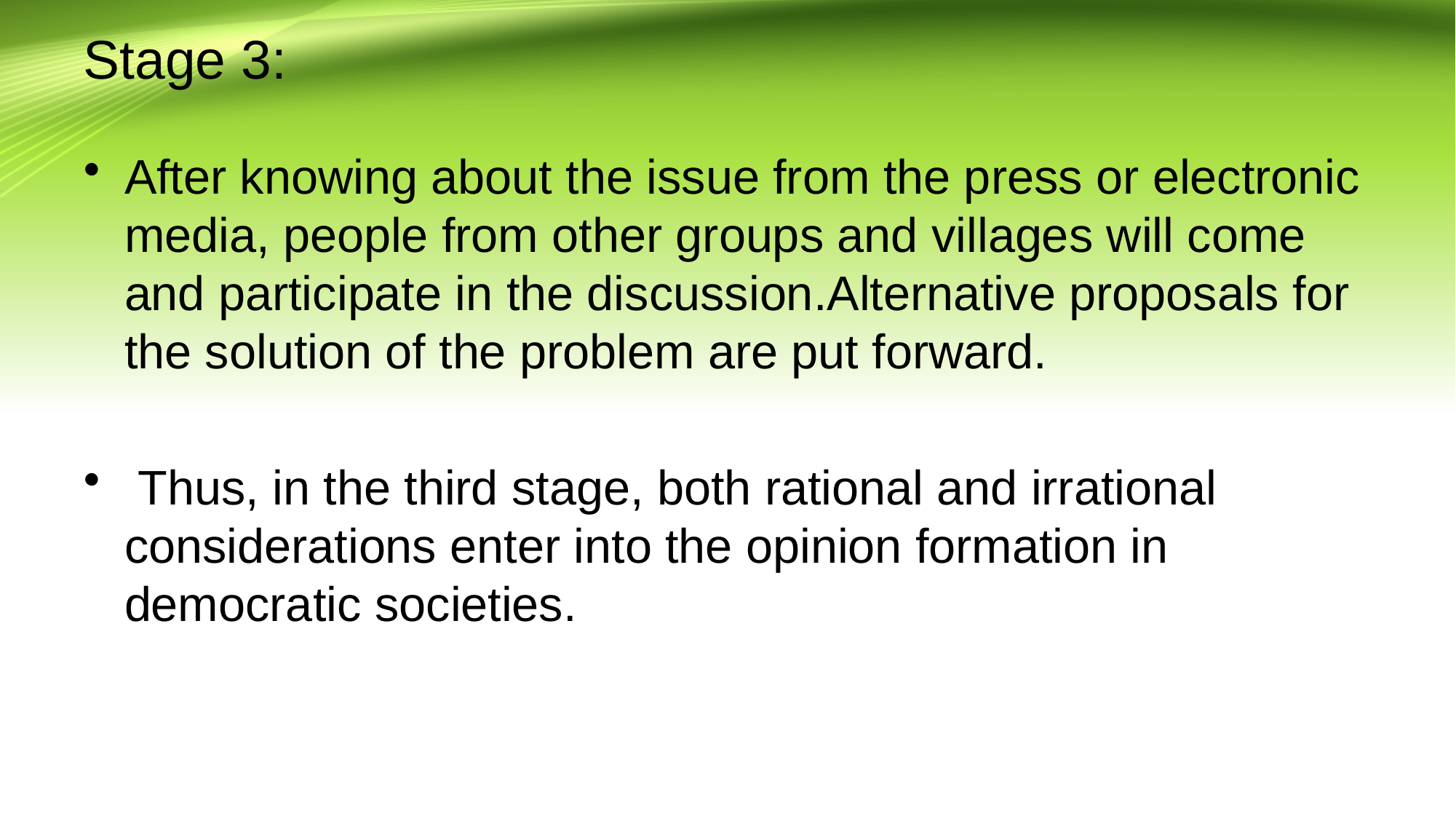

# Stage 3:
After knowing about the issue from the press or electronic media, people from other groups and villages will come and participate in the discussion.Alternative proposals for the solution of the problem are put forward.

 Thus, in the third stage, both rational and irrational considerations enter into the opinion formation in democratic societies.